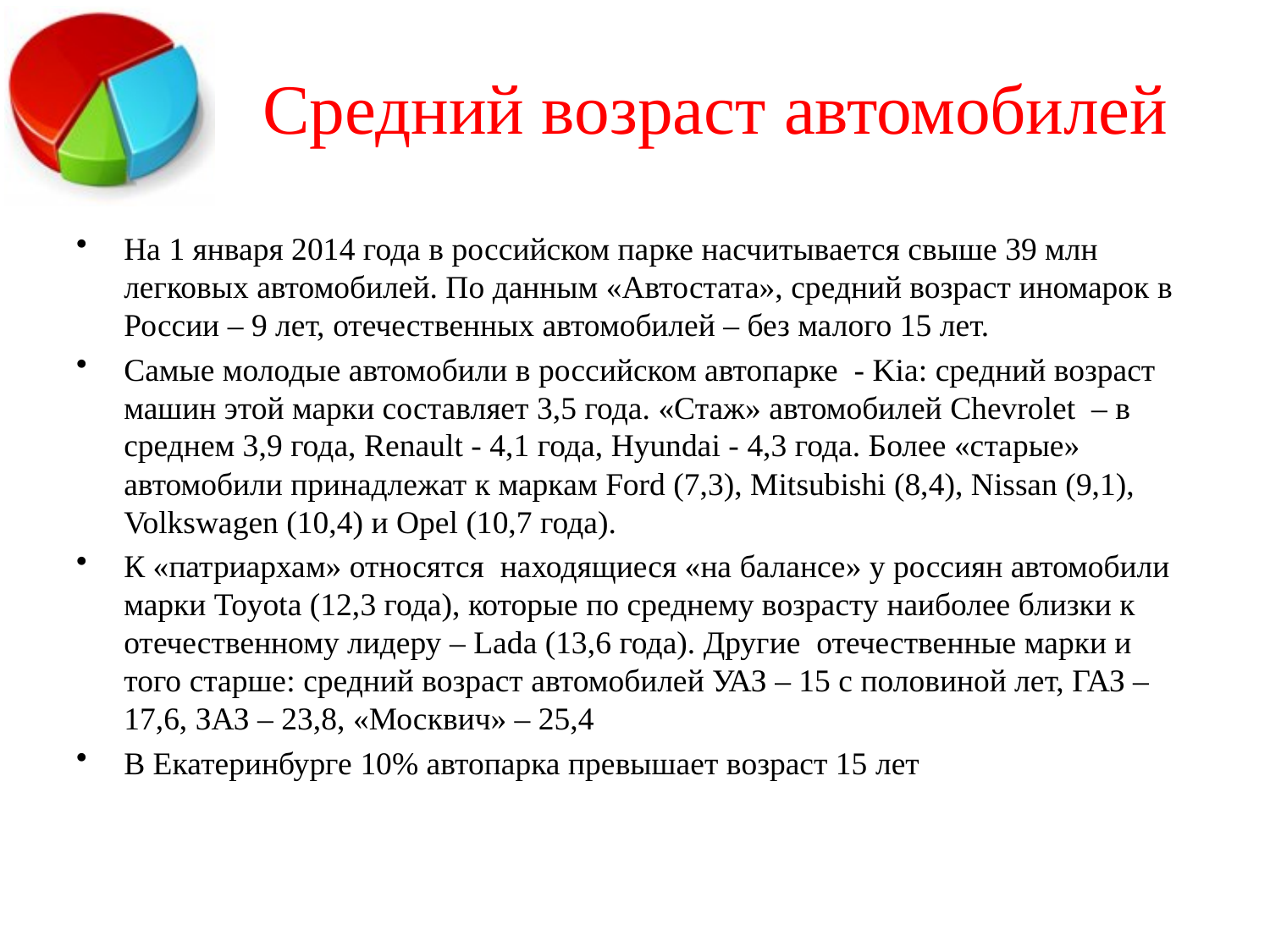

# Средний возраст автомобилей
На 1 января 2014 года в российском парке насчитывается свыше 39 млн легковых автомобилей. По данным «Автостата», средний возраст иномарок в России – 9 лет, отечественных автомобилей – без малого 15 лет.
Самые молодые автомобили в российском автопарке  - Kia: средний возраст машин этой марки составляет 3,5 года. «Стаж» автомобилей Chevrolet  – в среднем 3,9 года, Renault - 4,1 года, Hyundai - 4,3 года. Более «старые» автомобили принадлежат к маркам Ford (7,3), Mitsubishi (8,4), Nissan (9,1), Volkswagen (10,4) и Opel (10,7 года).
К «патриархам» относятся  находящиеся «на балансе» у россиян автомобили марки Toyota (12,3 года), которые по среднему возрасту наиболее близки к отечественному лидеру – Lada (13,6 года). Другие  отечественные марки и того старше: средний возраст автомобилей УАЗ – 15 с половиной лет, ГАЗ – 17,6, ЗАЗ – 23,8, «Москвич» – 25,4
В Екатеринбурге 10% автопарка превышает возраст 15 лет